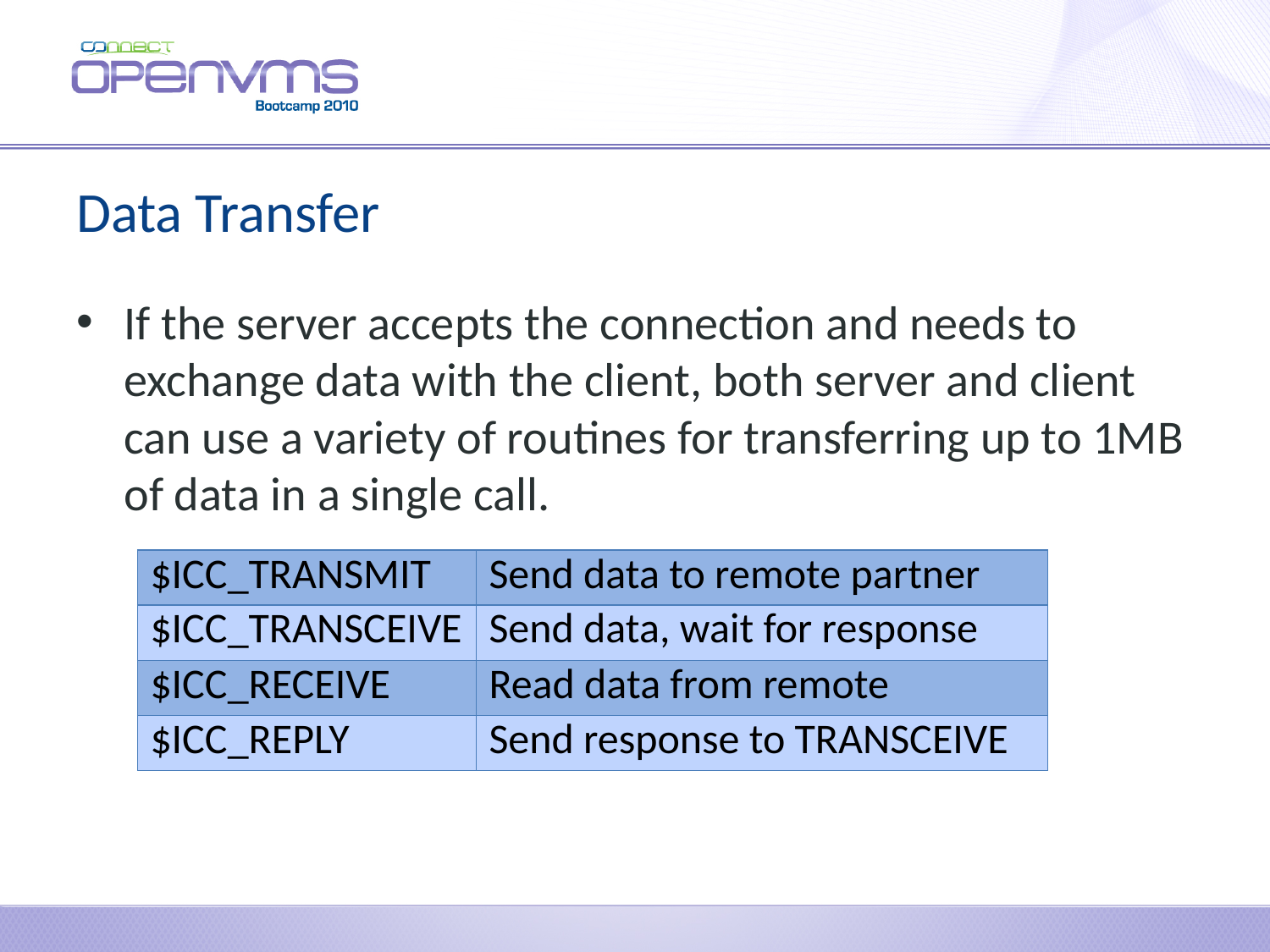

# Data Transfer
If the server accepts the connection and needs to exchange data with the client, both server and client can use a variety of routines for transferring up to 1MB of data in a single call.

| $ICC\_TRANSMIT | Send data to remote partner |
| --- | --- |
| $ICC\_TRANSCEIVE | Send data, wait for response |
| $ICC\_RECEIVE | Read data from remote |
| $ICC\_REPLY | Send response to TRANSCEIVE |